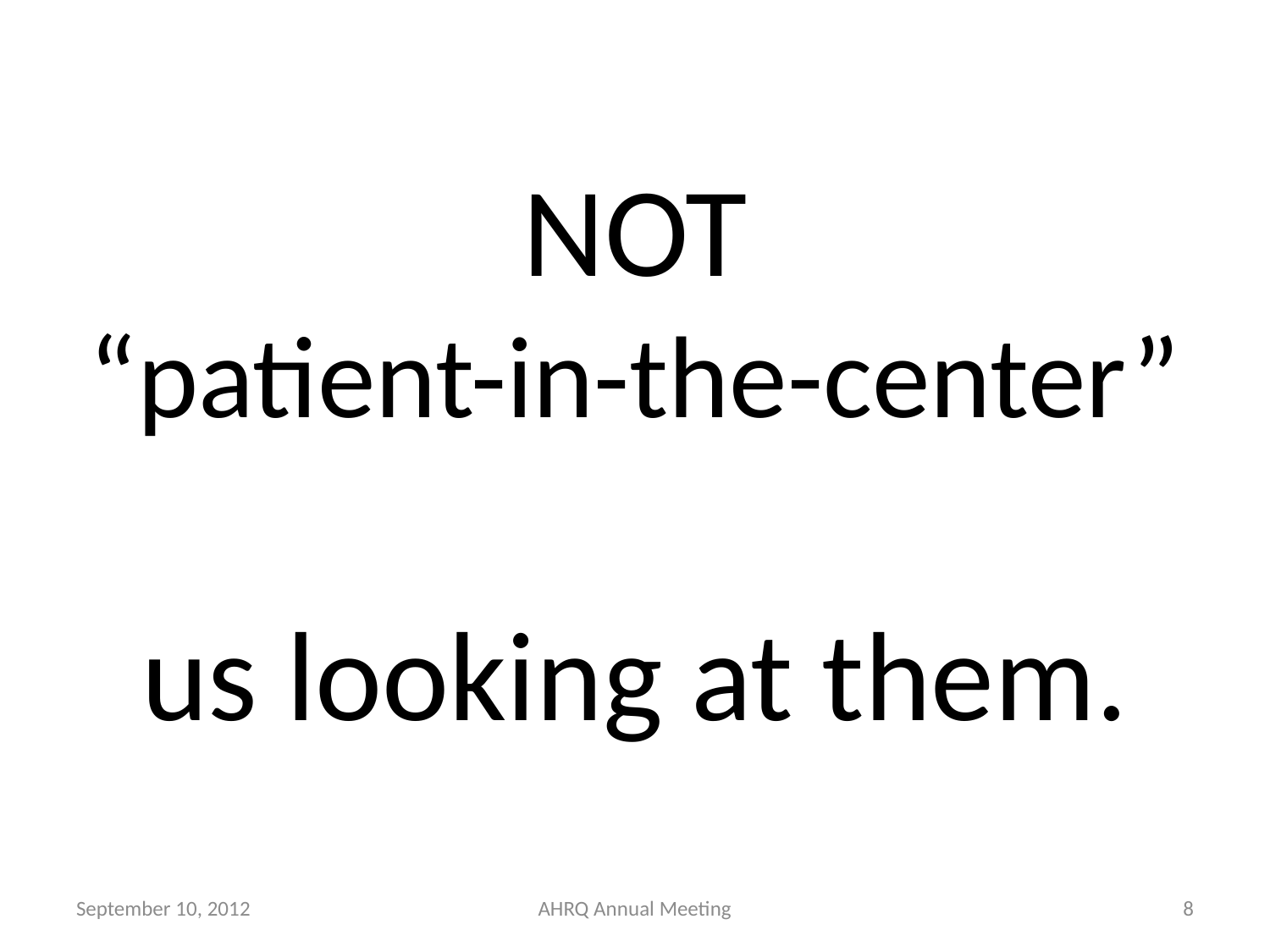

# NOT “patient-in-the-center” us looking at them.
September 10, 2012
AHRQ Annual Meeting
8